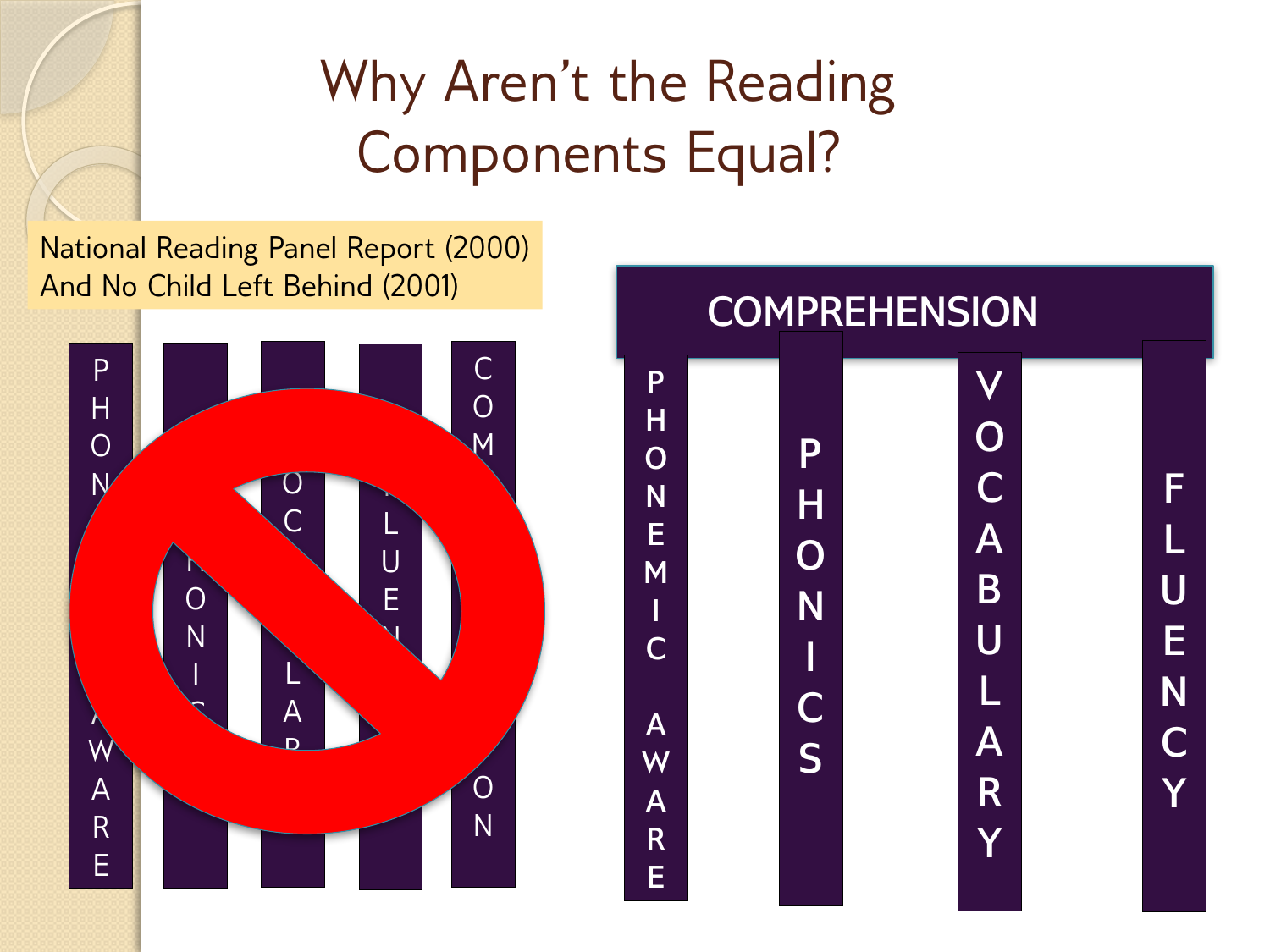

# Why Aren’t the Reading Components Equal?
National Reading Panel Report (2000)
And No Child Left Behind (2001)

COMPREHENSION

P
H
O
N
I
C
S

F
L
U
E
N
C
Y

V
O
C
A
B
U
L
A
R
Y

P
H
O
N
E
M
I
C

A
W
A
R
E

V
O
C
A
B
U
L
A
R
Y

C
O
M
P
R
E
H
E
N
S
I
O
N

P
H
O
N
E
M
I
C

A
W
A
R
E

P
H
O
N
I
C
S

F
L
U
E
N
C
Y